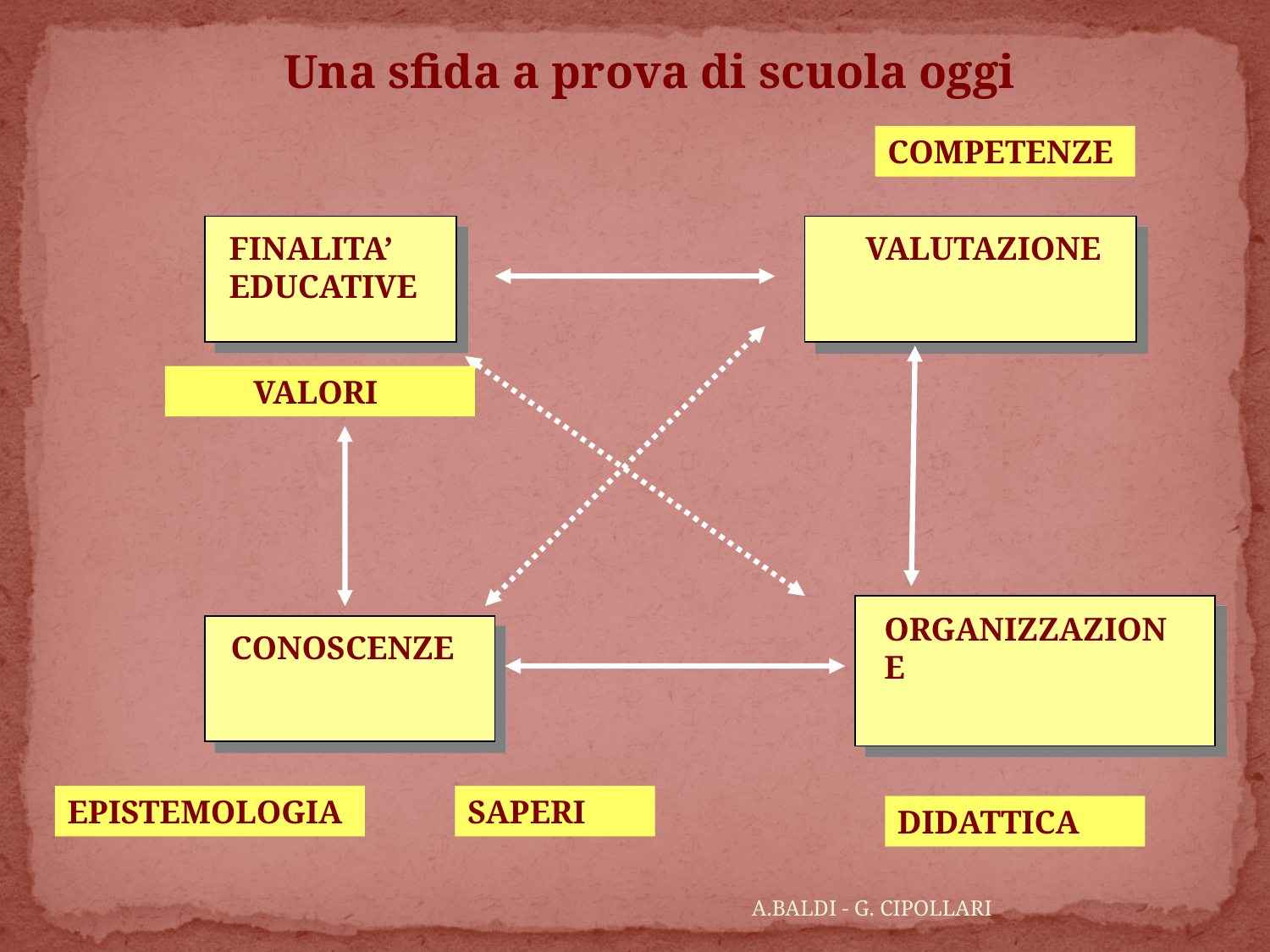

Una sfida a prova di scuola oggi
COMPETENZE
FINALITA’
EDUCATIVE
    VALUTAZIONE

VALORI

ORGANIZZAZIONE
CONOSCENZE

EPISTEMOLOGIA
SAPERI
DIDATTICA
A.BALDI - G. CIPOLLARI